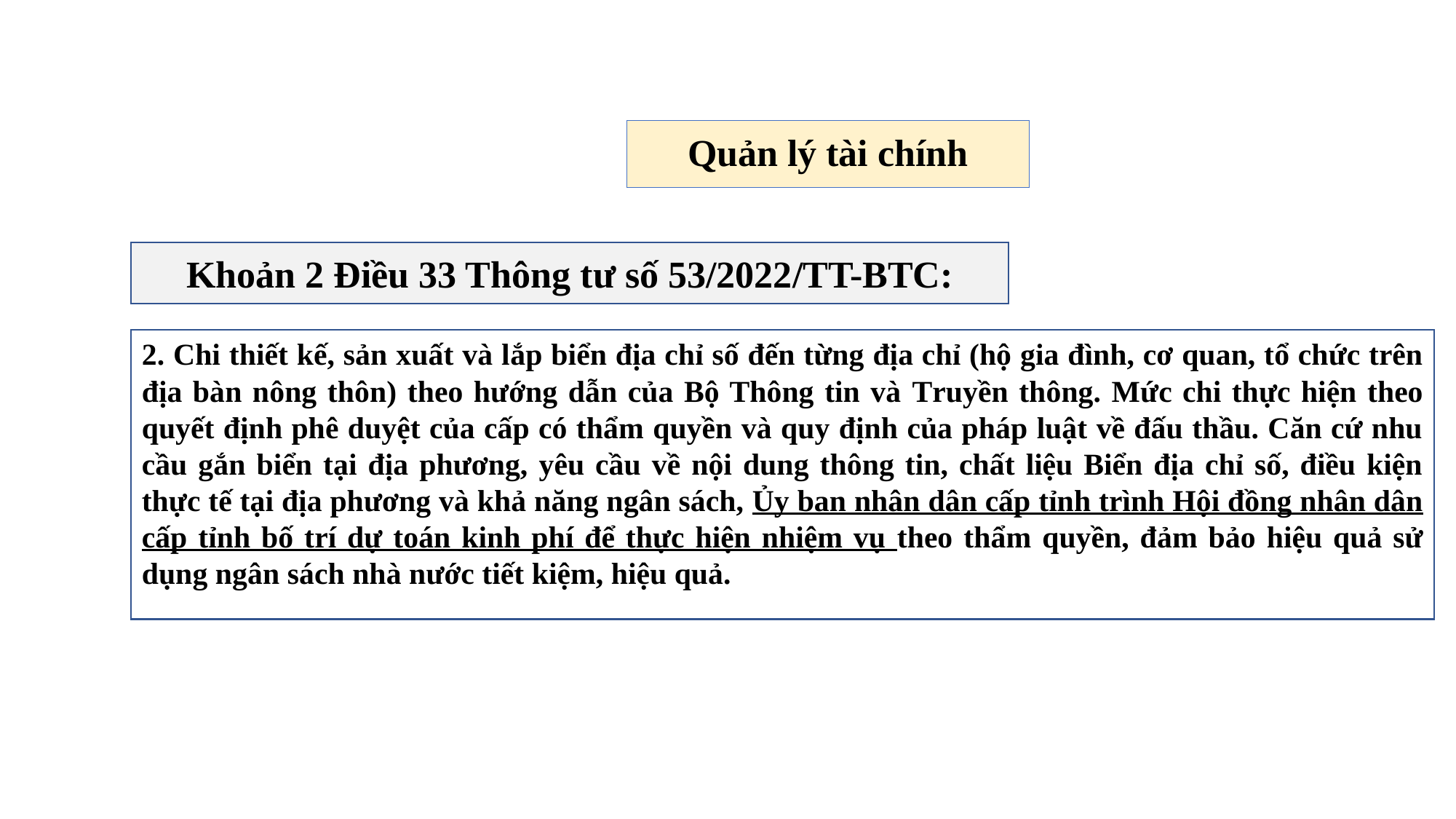

# Quản lý tài chính
Khoản 2 Điều 33 Thông tư số 53/2022/TT-BTC:
2. Chi thiết kế, sản xuất và lắp biển địa chỉ số đến từng địa chỉ (hộ gia đình, cơ quan, tổ chức trên địa bàn nông thôn) theo hướng dẫn của Bộ Thông tin và Truyền thông. Mức chi thực hiện theo quyết định phê duyệt của cấp có thẩm quyền và quy định của pháp luật về đấu thầu. Căn cứ nhu cầu gắn biển tại địa phương, yêu cầu về nội dung thông tin, chất liệu Biển địa chỉ số, điều kiện thực tế tại địa phương và khả năng ngân sách, Ủy ban nhân dân cấp tỉnh trình Hội đồng nhân dân cấp tỉnh bố trí dự toán kinh phí để thực hiện nhiệm vụ theo thẩm quyền, đảm bảo hiệu quả sử dụng ngân sách nhà nước tiết kiệm, hiệu quả.